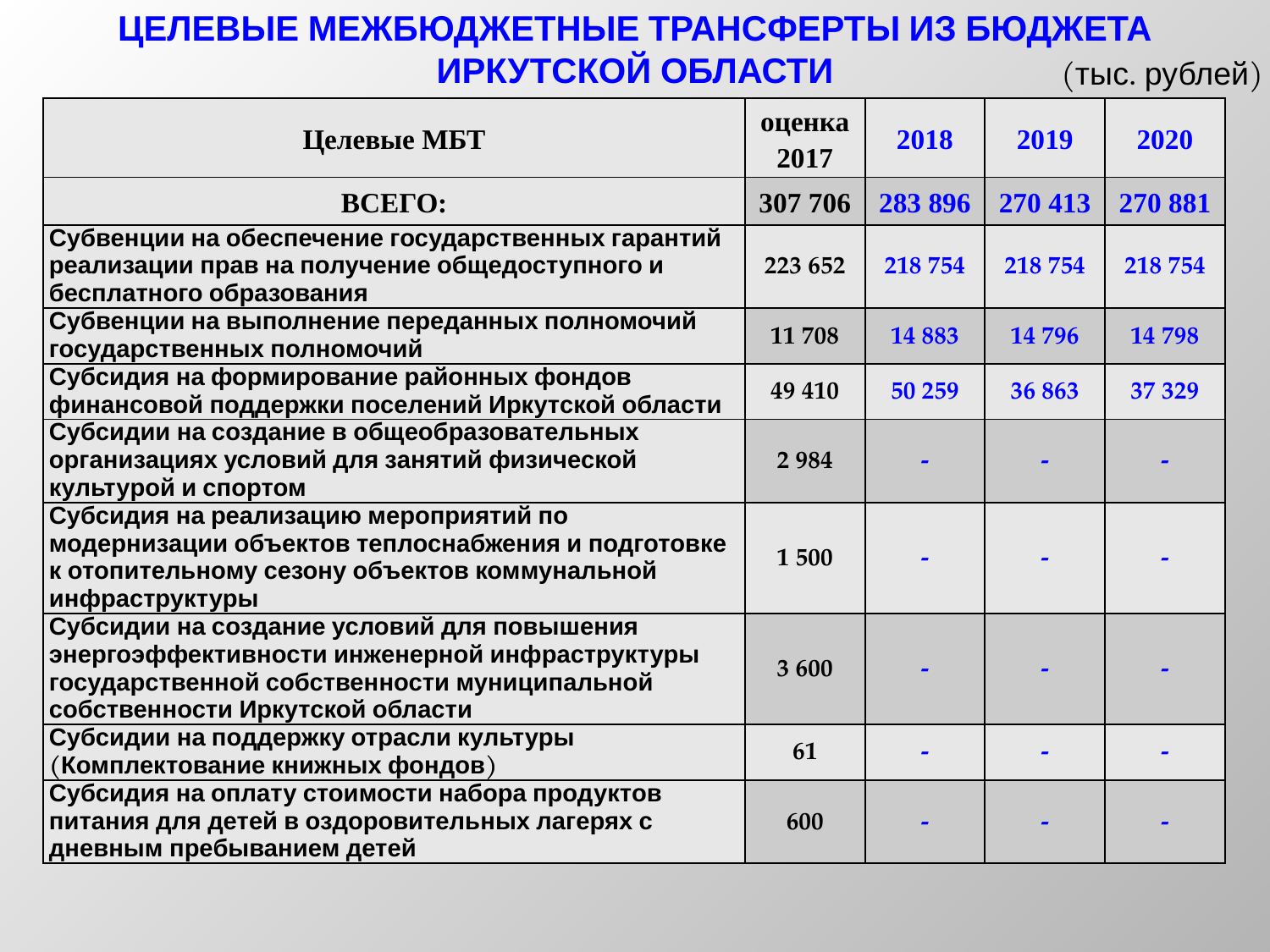

ЦЕЛЕВЫЕ МЕЖБЮДЖЕТНЫЕ ТРАНСФЕРТЫ ИЗ БЮДЖЕТА ИРКУТСКОЙ ОБЛАСТИ
(тыс. рублей)
| Целевые МБТ | оценка 2017 | 2018 | 2019 | 2020 |
| --- | --- | --- | --- | --- |
| ВСЕГО: | 307 706 | 283 896 | 270 413 | 270 881 |
| Субвенции на обеспечение государственных гарантий реализации прав на получение общедоступного и бесплатного образования | 223 652 | 218 754 | 218 754 | 218 754 |
| Субвенции на выполнение переданных полномочий государственных полномочий | 11 708 | 14 883 | 14 796 | 14 798 |
| Субсидия на формирование районных фондов финансовой поддержки поселений Иркутской области | 49 410 | 50 259 | 36 863 | 37 329 |
| Субсидии на создание в общеобразовательных организациях условий для занятий физической культурой и спортом | 2 984 | - | - | - |
| Субсидия на реализацию мероприятий по модернизации объектов теплоснабжения и подготовке к отопительному сезону объектов коммунальной инфраструктуры | 1 500 | - | - | - |
| Субсидии на создание условий для повышения энергоэффективности инженерной инфраструктуры государственной собственности муниципальной собственности Иркутской области | 3 600 | - | - | - |
| Субсидии на поддержку отрасли культуры (Комплектование книжных фондов) | 61 | - | - | - |
| Субсидия на оплату стоимости набора продуктов питания для детей в оздоровительных лагерях с дневным пребыванием детей | 600 | - | - | - |